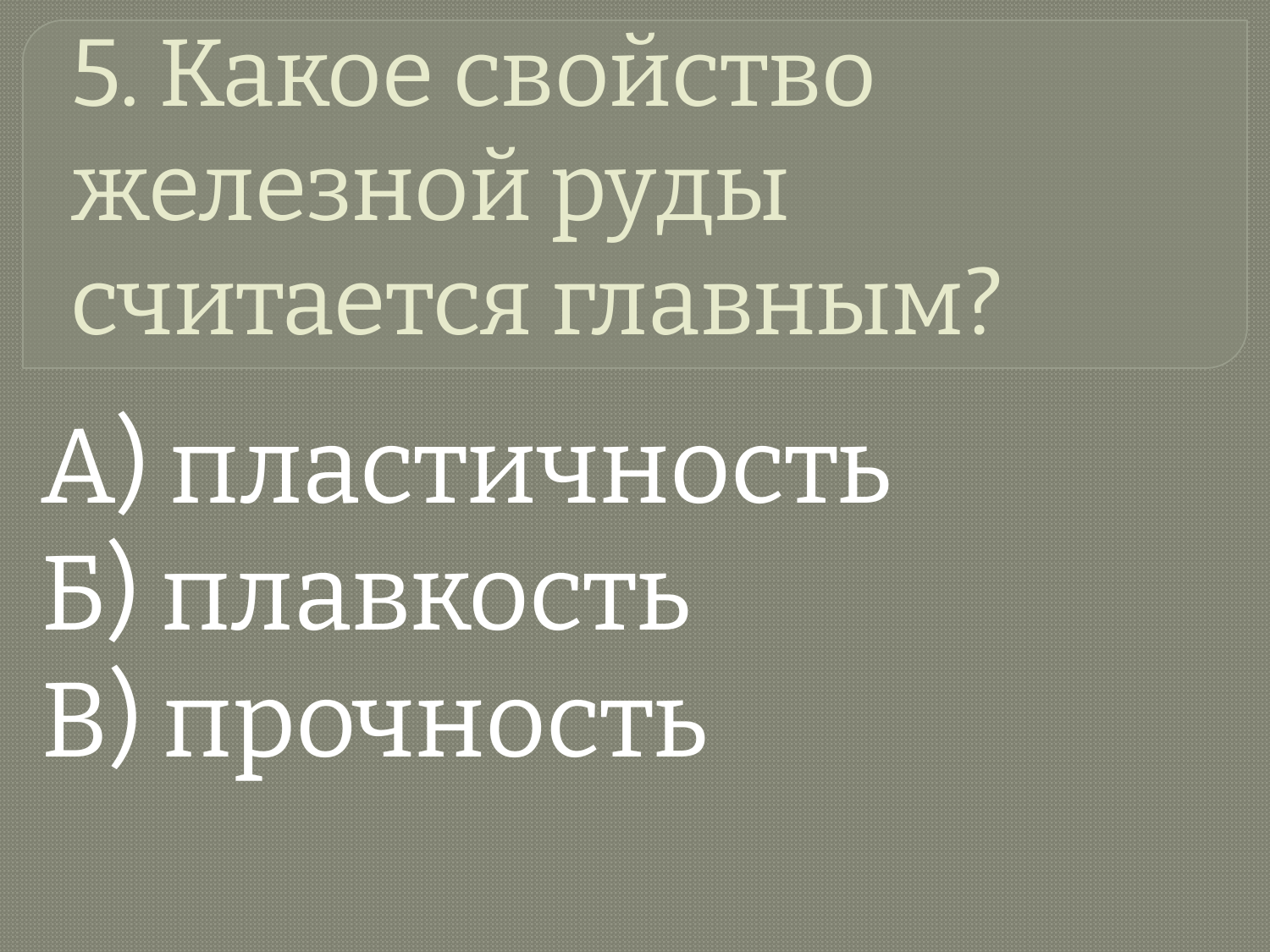

# 5. Какое свойство железной руды считается главным?
А) пластичность
Б) плавкость
В) прочность